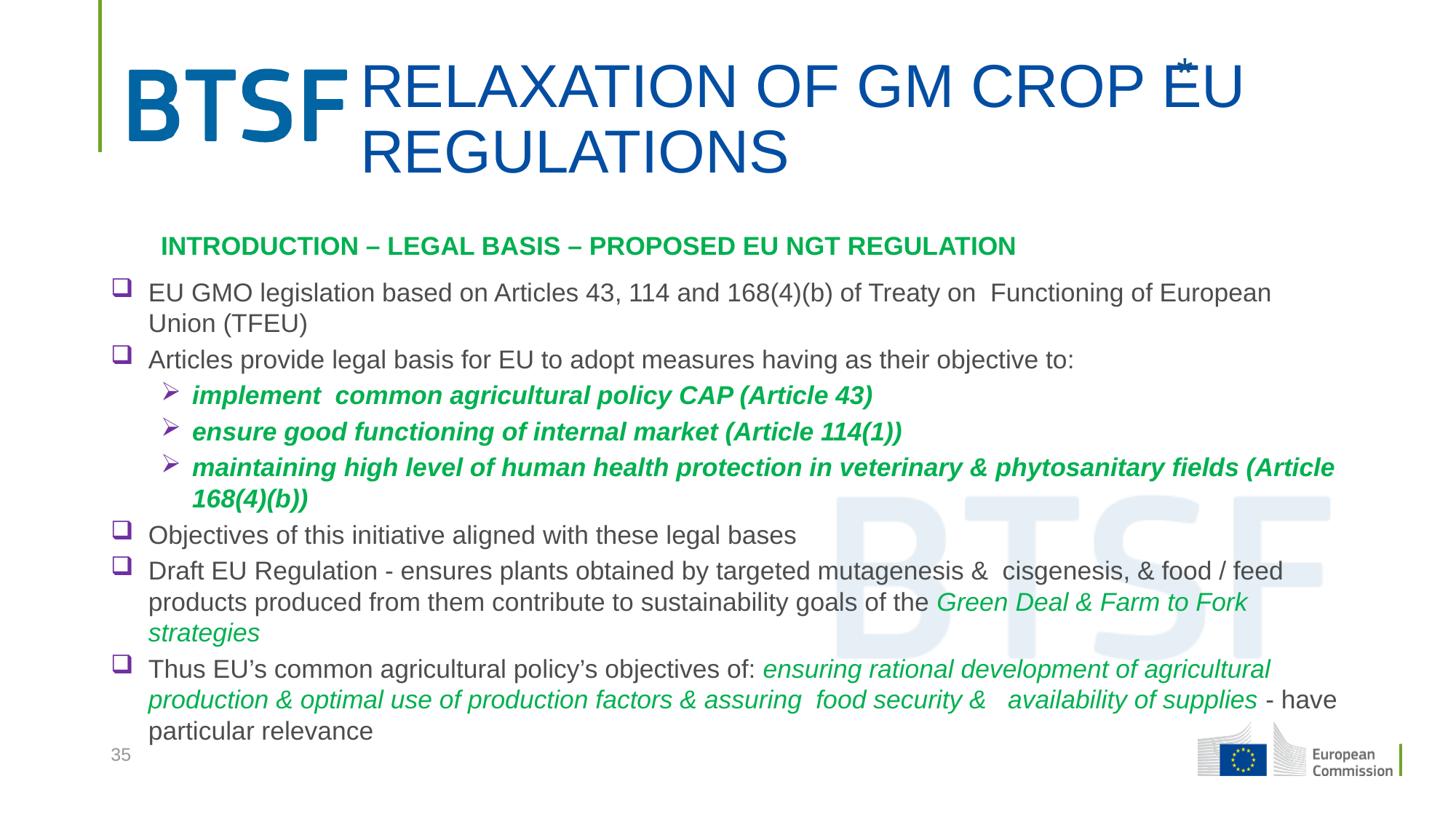

*
# RELAXATION OF GM CROP EU REGULATIONS

INTRODUCTION – LEGAL BASIS – PROPOSED EU NGT REGULATION
EU GMO legislation based on Articles 43, 114 and 168(4)(b) of Treaty on  Functioning of European Union (TFEU)
Articles provide legal basis for EU to adopt measures having as their objective to:
implement  common agricultural policy CAP (Article 43)
ensure good functioning of internal market (Article 114(1))
maintaining high level of human health protection in veterinary & phytosanitary fields (Article 168(4)(b))
Objectives of this initiative aligned with these legal bases
Draft EU Regulation - ensures plants obtained by targeted mutagenesis &  cisgenesis, & food / feed products produced from them contribute to sustainability goals of the Green Deal & Farm to Fork strategies
Thus EU’s common agricultural policy’s objectives of: ensuring rational development of agricultural production & optimal use of production factors & assuring  food security &   availability of supplies - have particular relevance

35